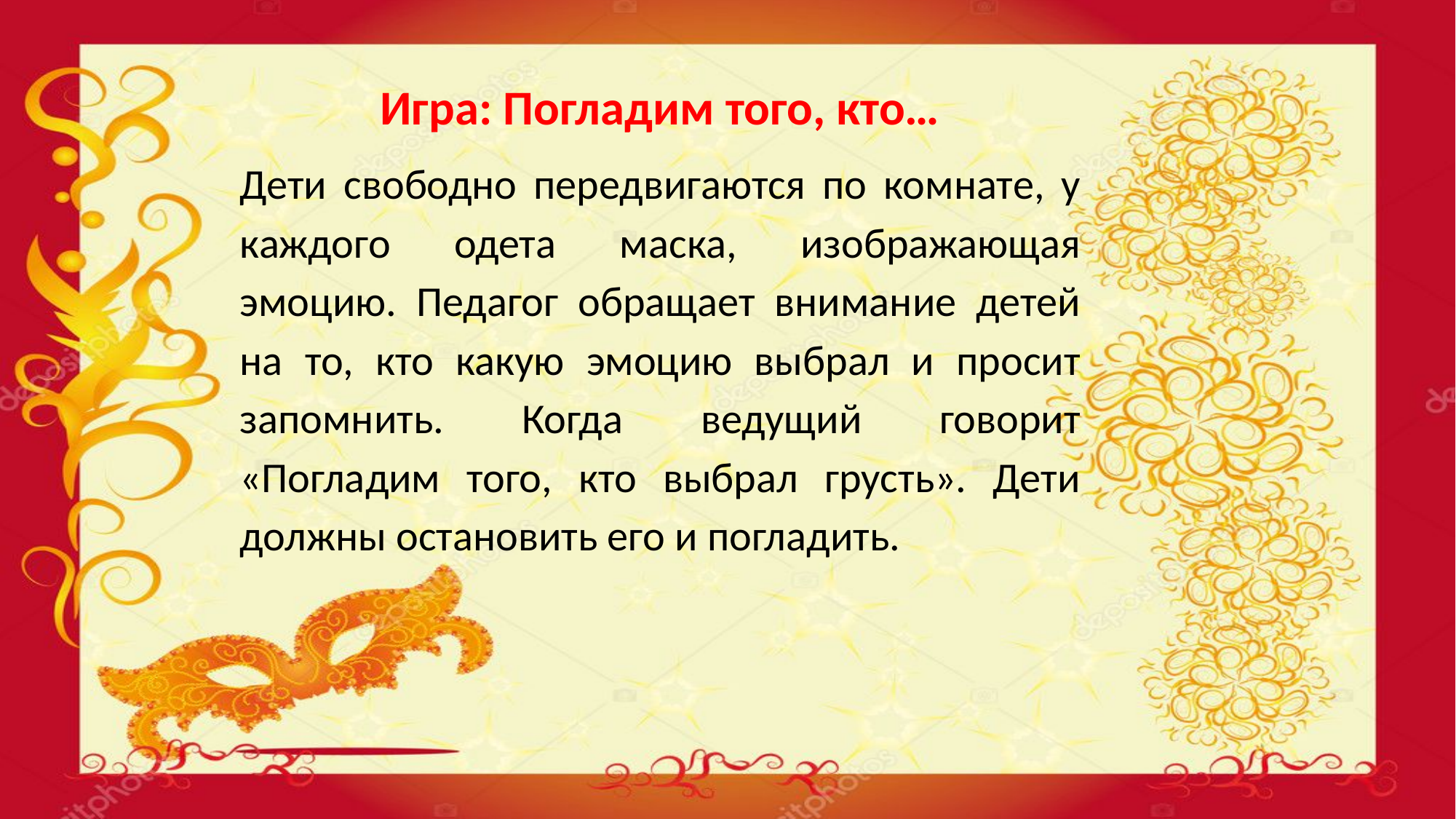

Игра: Погладим того, кто…
Дети свободно передвигаются по комнате, у каждого одета маска, изображающая эмоцию. Педагог обращает внимание детей на то, кто какую эмоцию выбрал и просит запомнить. Когда ведущий говорит «Погладим того, кто выбрал грусть». Дети должны остановить его и погладить.